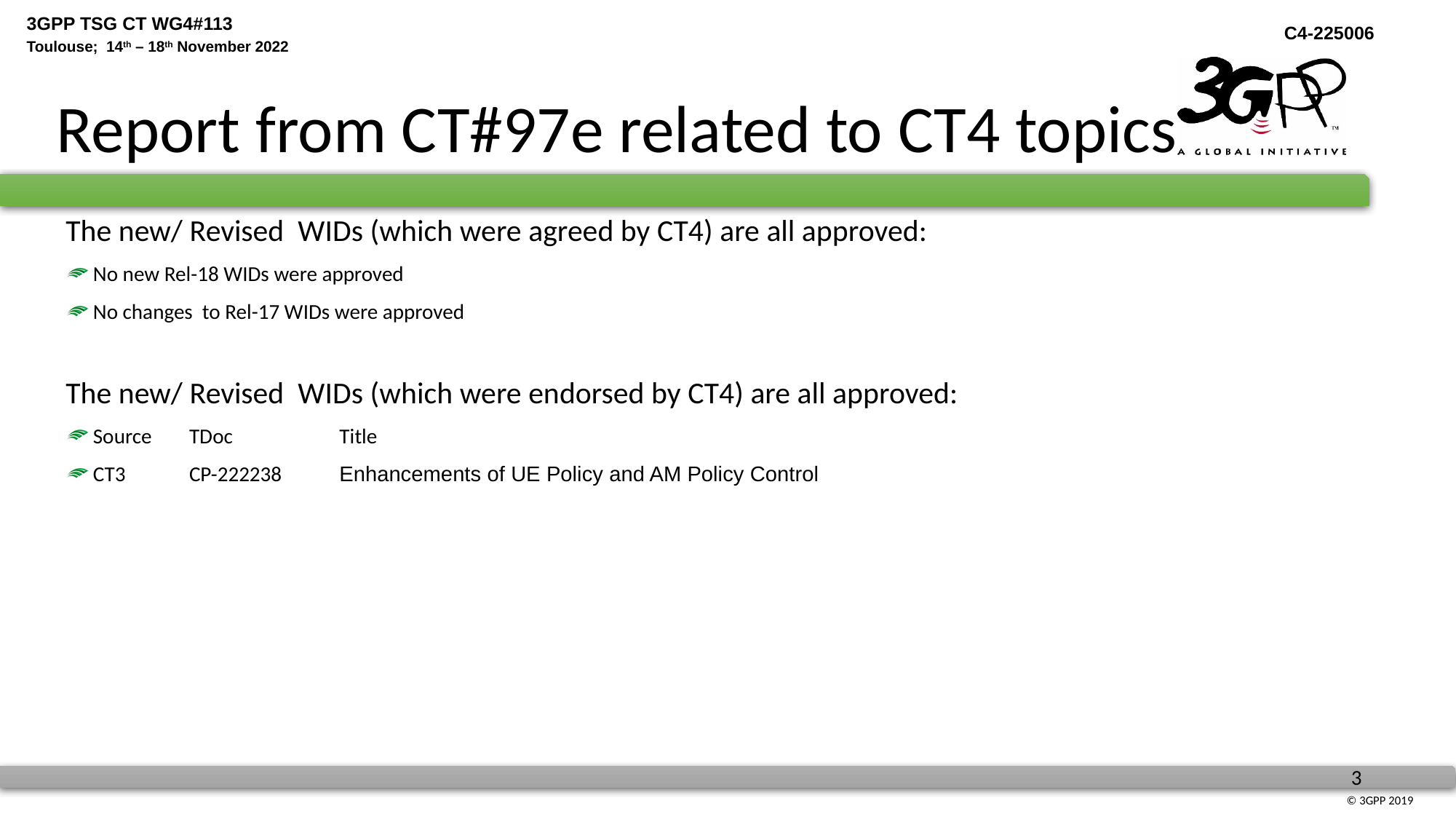

# Report from CT#97e related to CT4 topics
The new/ Revised  WIDs (which were agreed by CT4) are all approved:
No new Rel-18 WIDs were approved
No changes  to Rel-17 WIDs were approved

The new/ Revised  WIDs (which were endorsed by CT4) are all approved:
Source	TDoc	Title
CT3	CP-222238	Enhancements of UE Policy and AM Policy Control